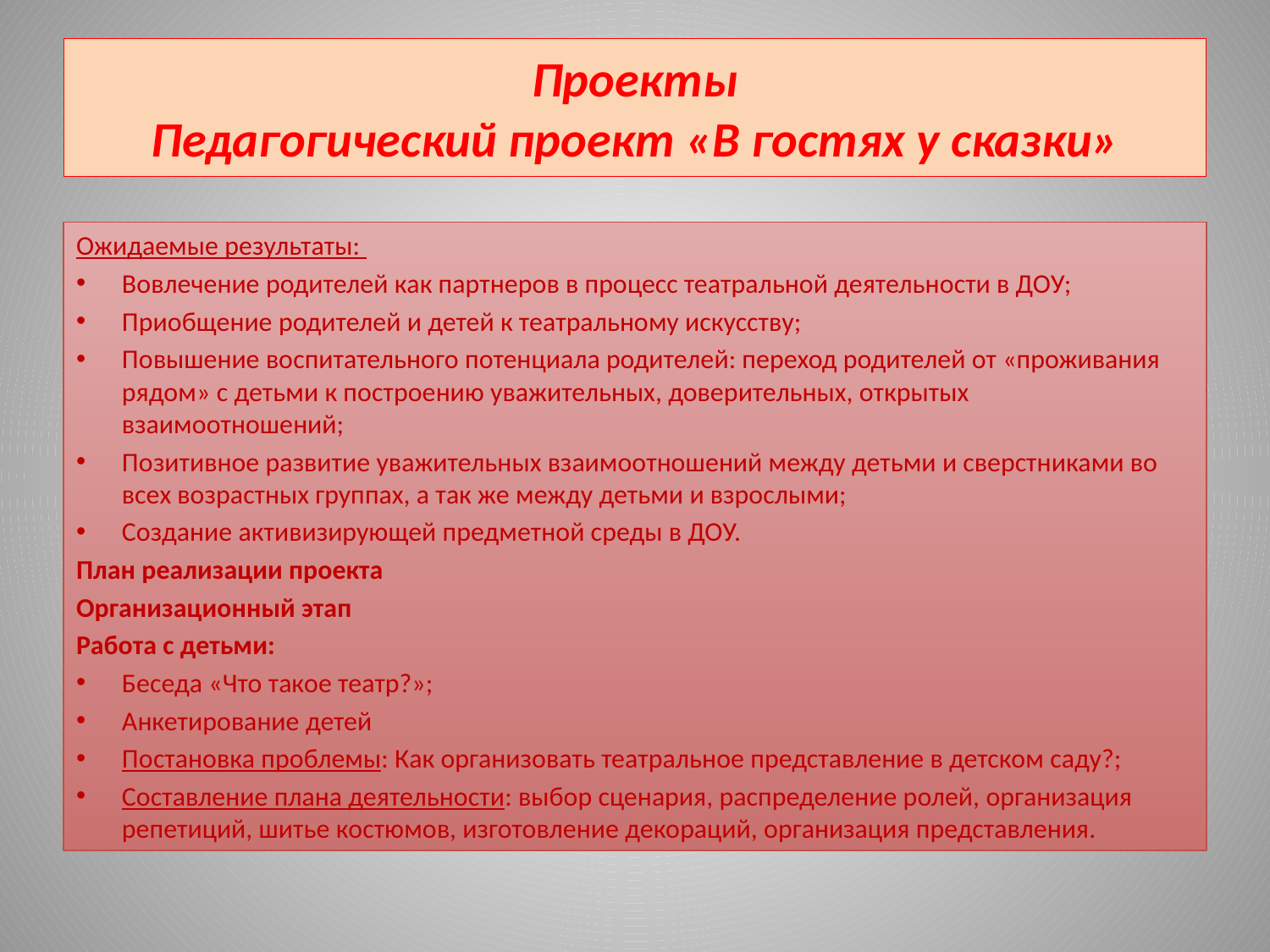

# Проекты Педагогический проект «В гостях у сказки»
Ожидаемые результаты:
Вовлечение родителей как партнеров в процесс театральной деятельности в ДОУ;
Приобщение родителей и детей к театральному искусству;
Повышение воспитательного потенциала родителей: переход родителей от «проживания рядом» с детьми к построению уважительных, доверительных, открытых взаимоотношений;
Позитивное развитие уважительных взаимоотношений между детьми и сверстниками во всех возрастных группах, а так же между детьми и взрослыми;
Создание активизирующей предметной среды в ДОУ.
План реализации проекта
Организационный этап
Работа с детьми:
Беседа «Что такое театр?»;
Анкетирование детей
Постановка проблемы: Как организовать театральное представление в детском саду?;
Составление плана деятельности: выбор сценария, распределение ролей, организация репетиций, шитье костюмов, изготовление декораций, организация представления.